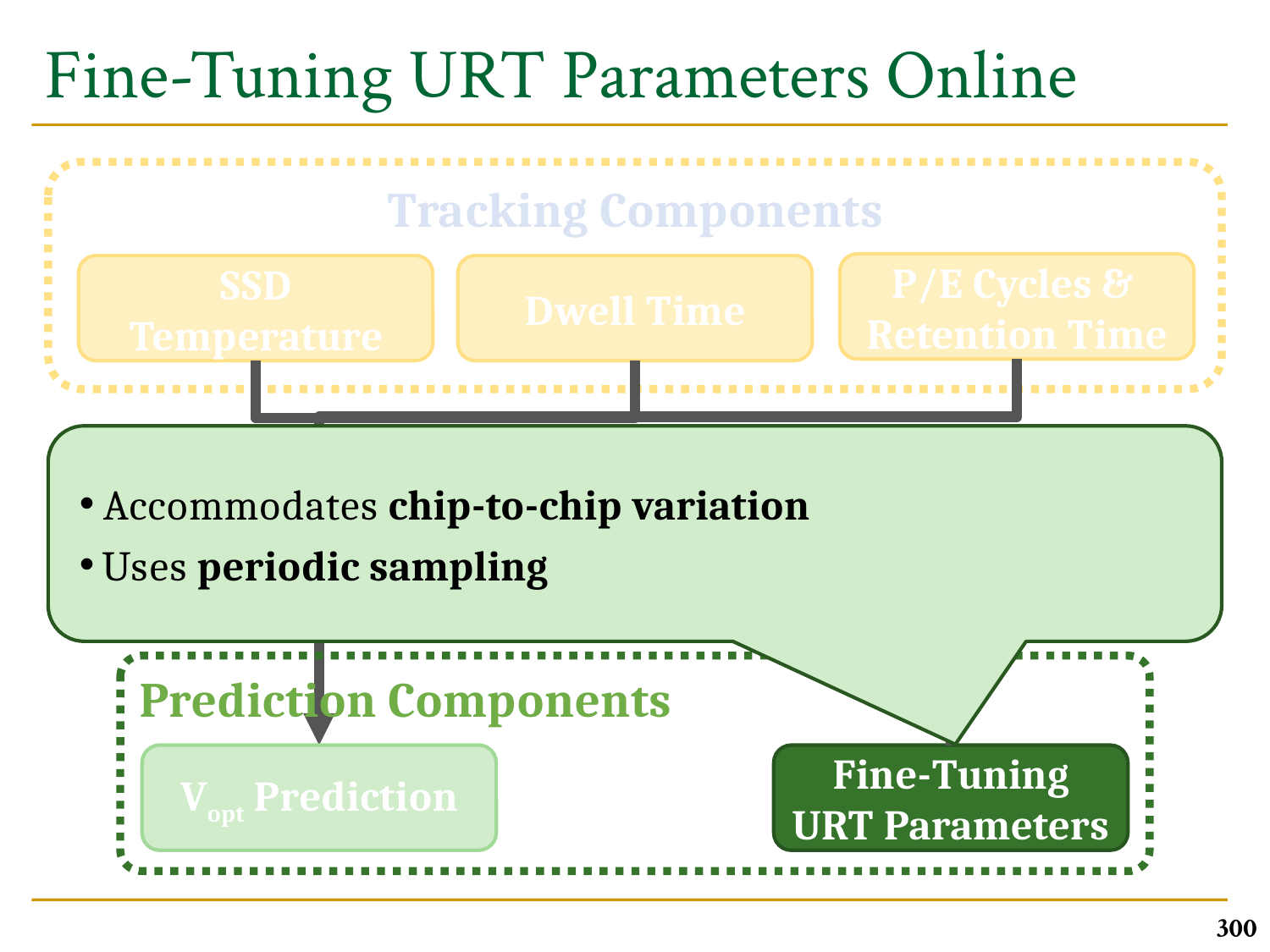

# Fine-Tuning URT Parameters Online
Tracking Components
P/E Cycles &
Retention Time
SSD Temperature
Dwell Time
Accommodates chip-to-chip variation
Uses periodic sampling
URT
Prediction Components
Vopt Prediction
Fine-Tuning URT Parameters
300